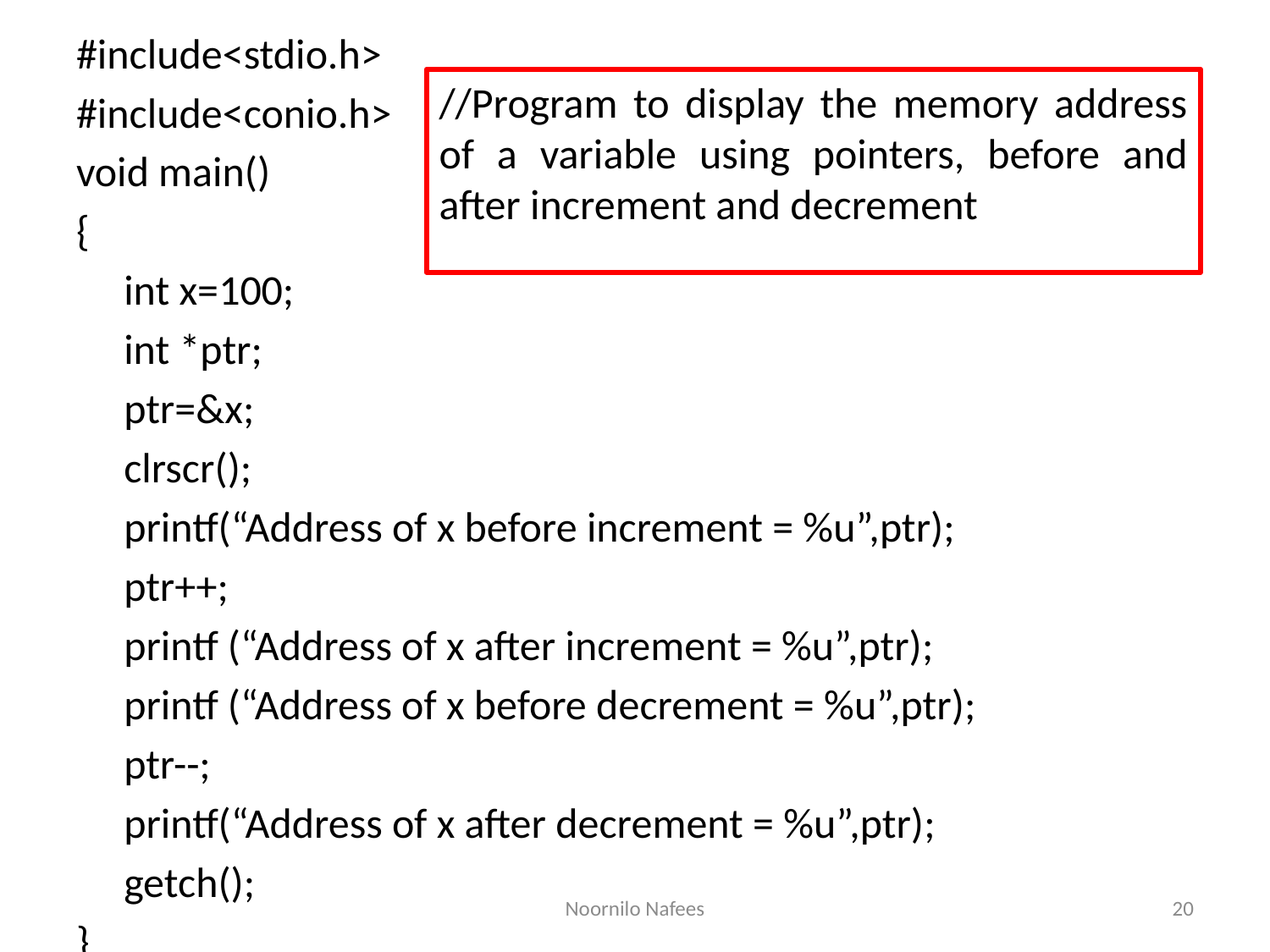

#include<stdio.h>
#include<conio.h>
void main()
{
	int x=100;
	int *ptr;
	ptr=&x;
	clrscr();
	printf(“Address of x before increment = %u”,ptr);
	ptr++;
	printf (“Address of x after increment = %u”,ptr);
	printf (“Address of x before decrement = %u”,ptr);
	ptr--;
	printf(“Address of x after decrement = %u”,ptr);
	getch();
}
//Program to display the memory address of a variable using pointers, before and after increment and decrement

Noornilo Nafees
20